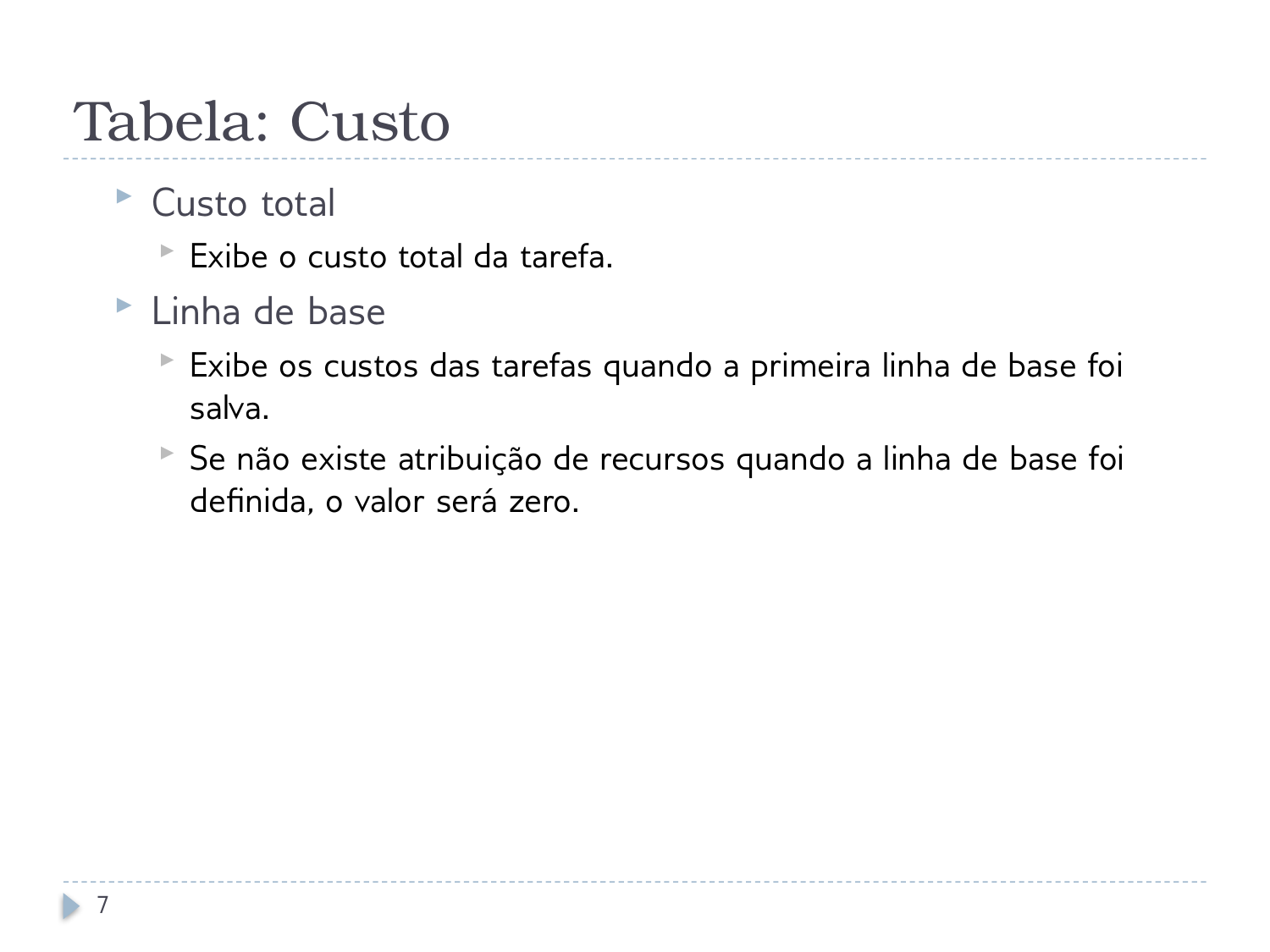

# Tabela: Custo
Custo total
Exibe o custo total da tarefa.
Linha de base
Exibe os custos das tarefas quando a primeira linha de base foi salva.
Se não existe atribuição de recursos quando a linha de base foi definida, o valor será zero.

7